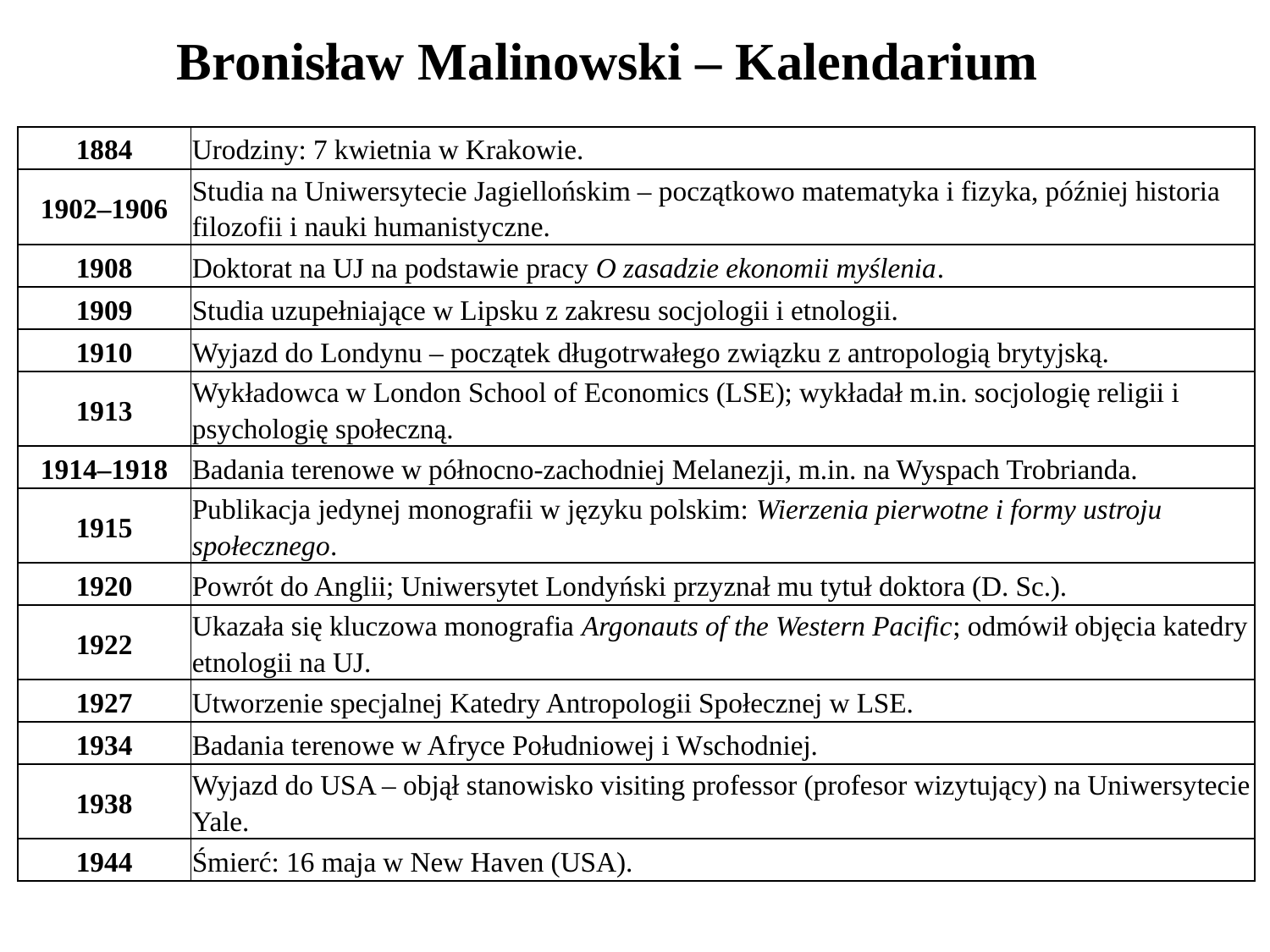

Bronisław Malinowski – Kalendarium

| 1884 | Urodziny: 7 kwietnia w Krakowie. |
| --- | --- |
| 1902–1906 | Studia na Uniwersytecie Jagiellońskim – początkowo matematyka i fizyka, później historia filozofii i nauki humanistyczne. |
| 1908 | Doktorat na UJ na podstawie pracy O zasadzie ekonomii myślenia. |
| 1909 | Studia uzupełniające w Lipsku z zakresu socjologii i etnologii. |
| 1910 | Wyjazd do Londynu – początek długotrwałego związku z antropologią brytyjską. |
| 1913 | Wykładowca w London School of Economics (LSE); wykładał m.in. socjologię religii i psychologię społeczną. |
| 1914–1918 | Badania terenowe w północno-zachodniej Melanezji, m.in. na Wyspach Trobrianda. |
| 1915 | Publikacja jedynej monografii w języku polskim: Wierzenia pierwotne i formy ustroju społecznego. |
| 1920 | Powrót do Anglii; Uniwersytet Londyński przyznał mu tytuł doktora (D. Sc.). |
| 1922 | Ukazała się kluczowa monografia Argonauts of the Western Pacific; odmówił objęcia katedry etnologii na UJ. |
| 1927 | Utworzenie specjalnej Katedry Antropologii Społecznej w LSE. |
| 1934 | Badania terenowe w Afryce Południowej i Wschodniej. |
| 1938 | Wyjazd do USA – objął stanowisko visiting professor (profesor wizytujący) na Uniwersytecie Yale. |
| 1944 | Śmierć: 16 maja w New Haven (USA). |